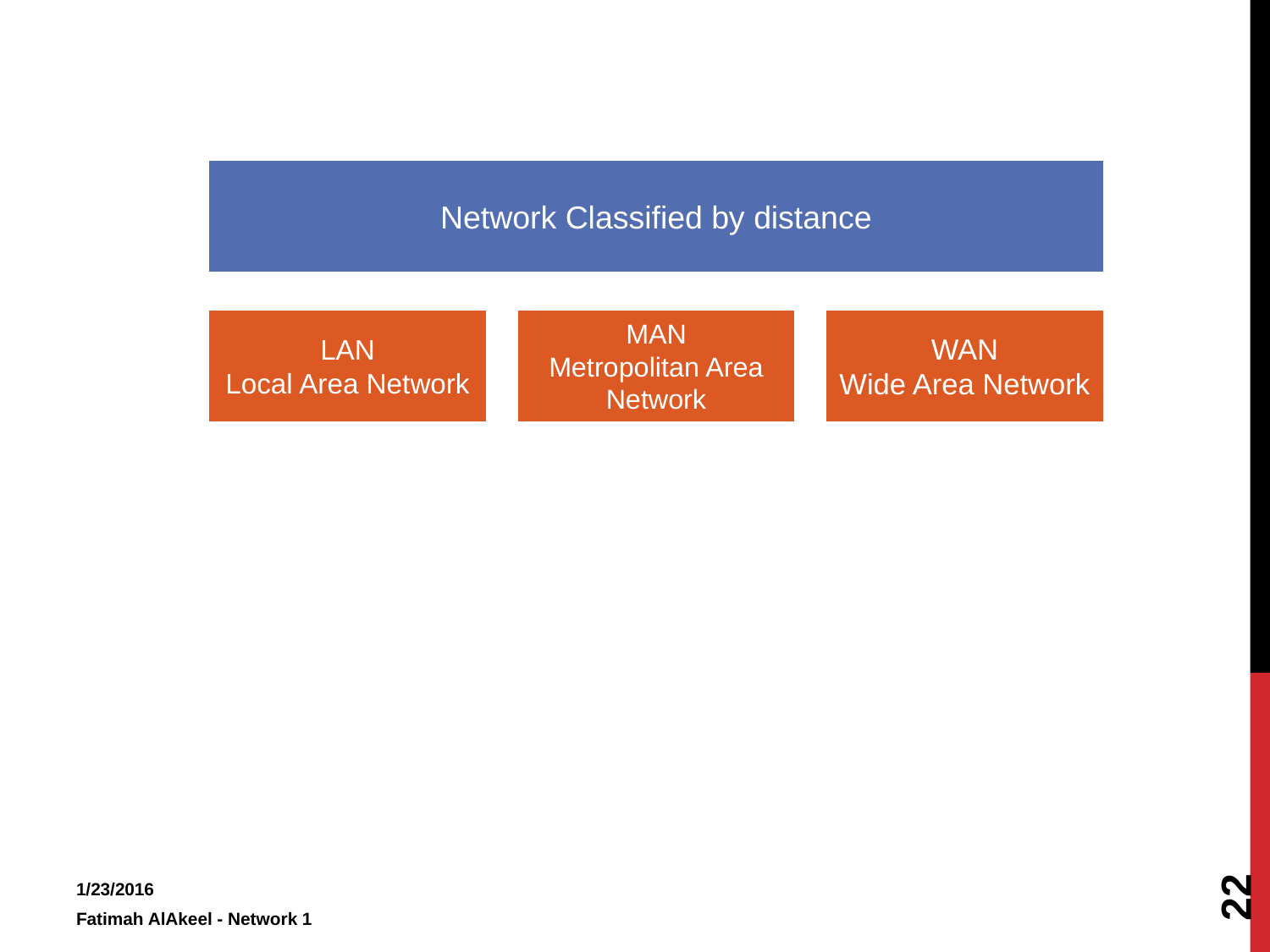

Network Classified by distance
LAN
Local Area Network
MAN
Metropolitan Area Network
WAN
Wide Area Network
22
1/23/2016
Fatimah AlAkeel - Network 1